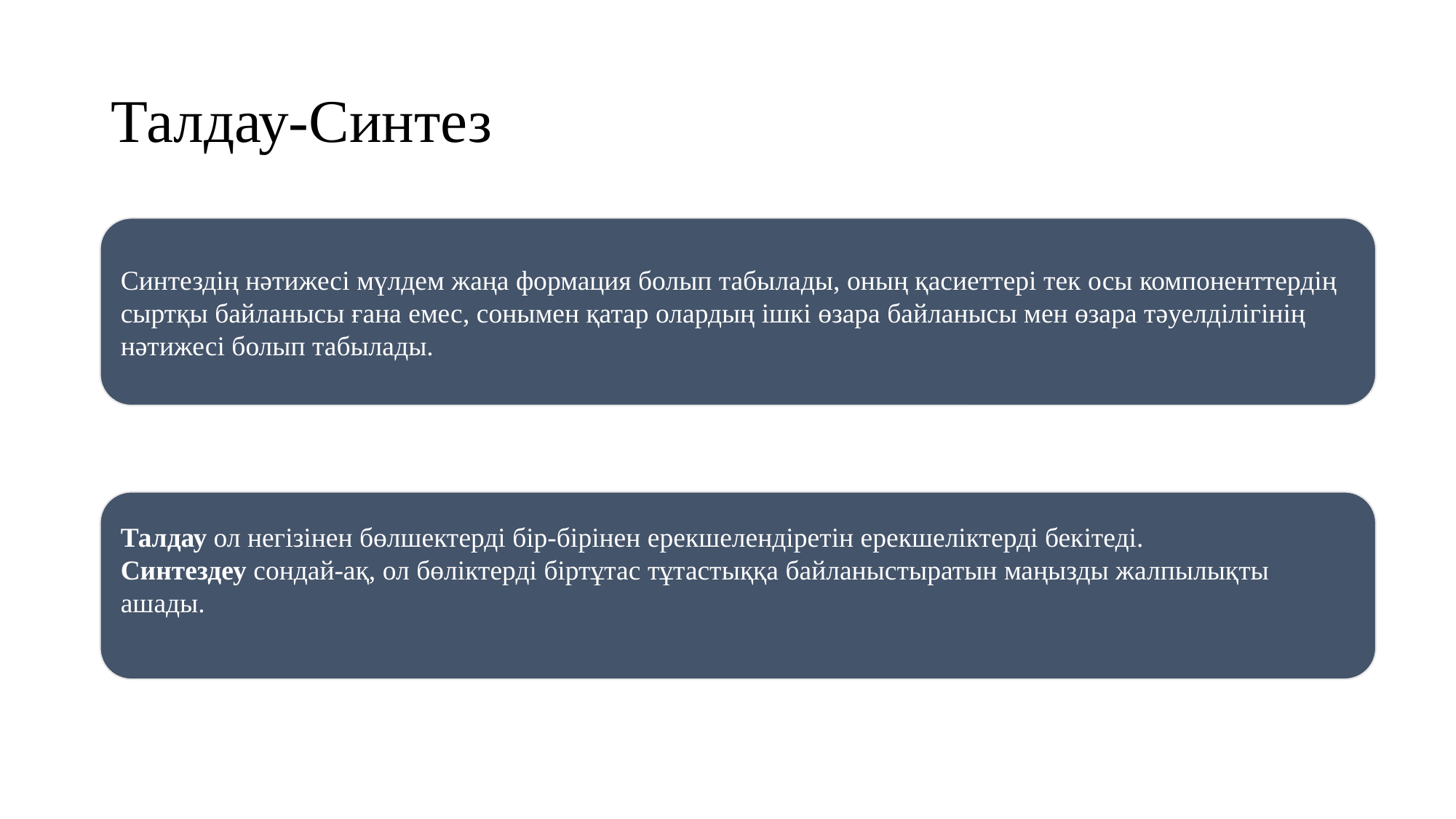

# Талдау-Синтез
Синтездің нәтижесі мүлдем жаңа формация болып табылады, оның қасиеттері тек осы компоненттердің сыртқы байланысы ғана емес, сонымен қатар олардың ішкі өзара байланысы мен өзара тәуелділігінің нәтижесі болып табылады.
Талдау ол негізінен бөлшектерді бір-бірінен ерекшелендіретін ерекшеліктерді бекітеді.
Синтездеу сондай-ақ, ол бөліктерді біртұтас тұтастыққа байланыстыратын маңызды жалпылықты ашады.